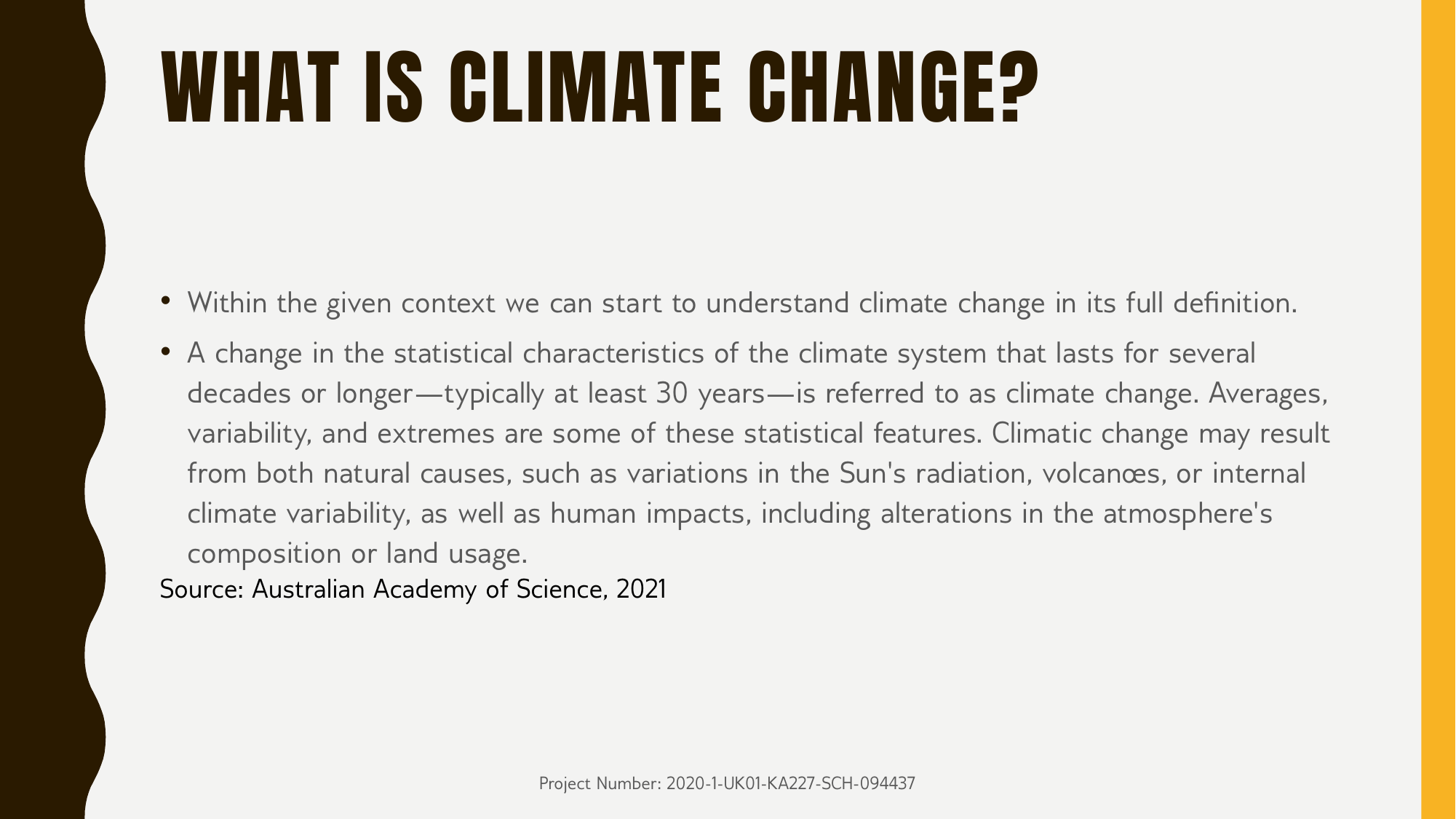

# What is climate change?
Within the given context we can start to understand climate change in its full definition.
A change in the statistical characteristics of the climate system that lasts for several decades or longer—typically at least 30 years—is referred to as climate change. Averages, variability, and extremes are some of these statistical features. Climatic change may result from both natural causes, such as variations in the Sun's radiation, volcanoes, or internal climate variability, as well as human impacts, including alterations in the atmosphere's composition or land usage.

Source: Australian Academy of Science, 2021
Project Number: 2020-1-UK01-KA227-SCH-094437